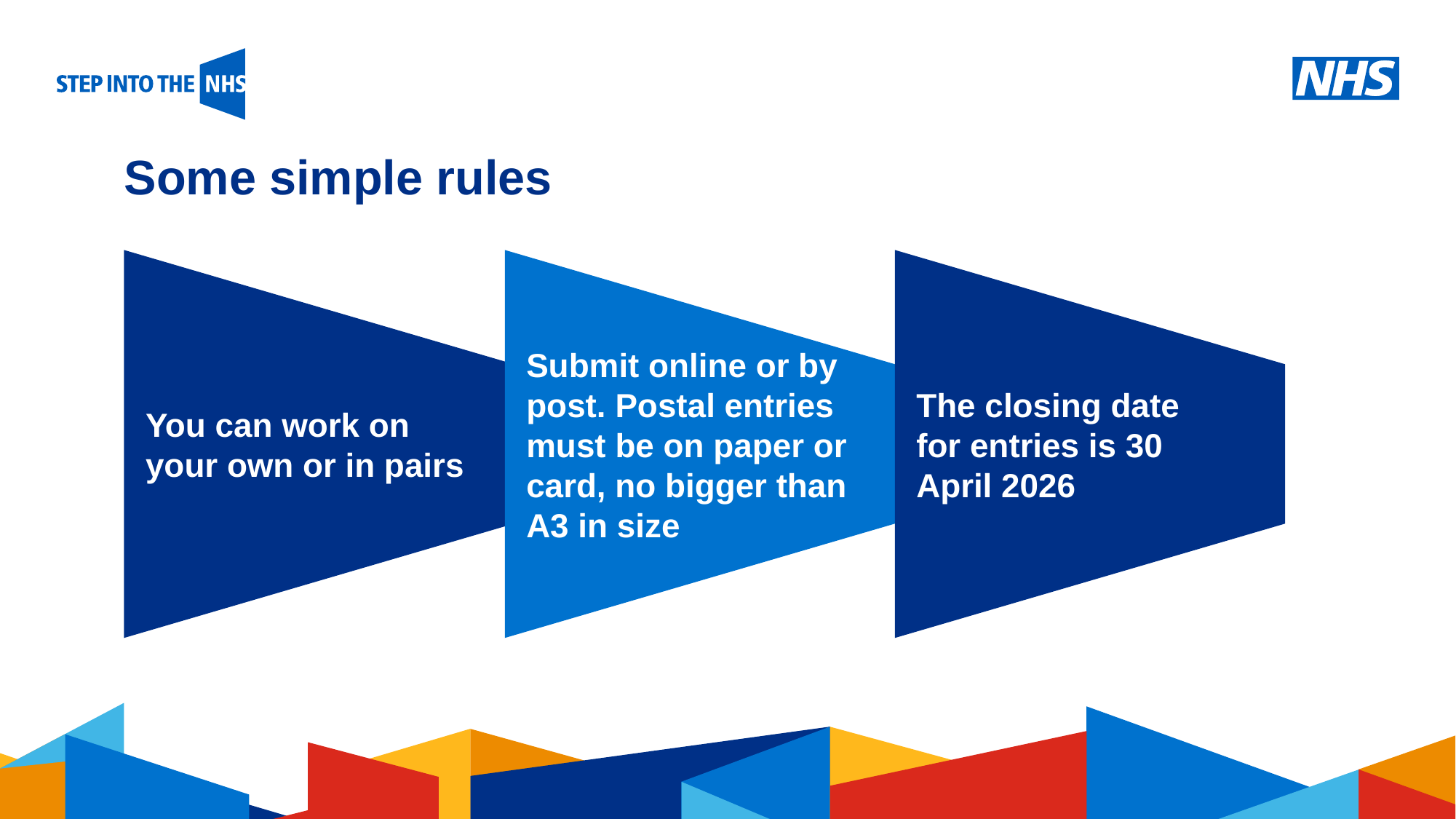

# Some simple rules
You can work on
your own or in pairs
Submit online or by post. Postal entries must be on paper or card, no bigger than A3 in size
The closing date
for entries is 30
April 2026